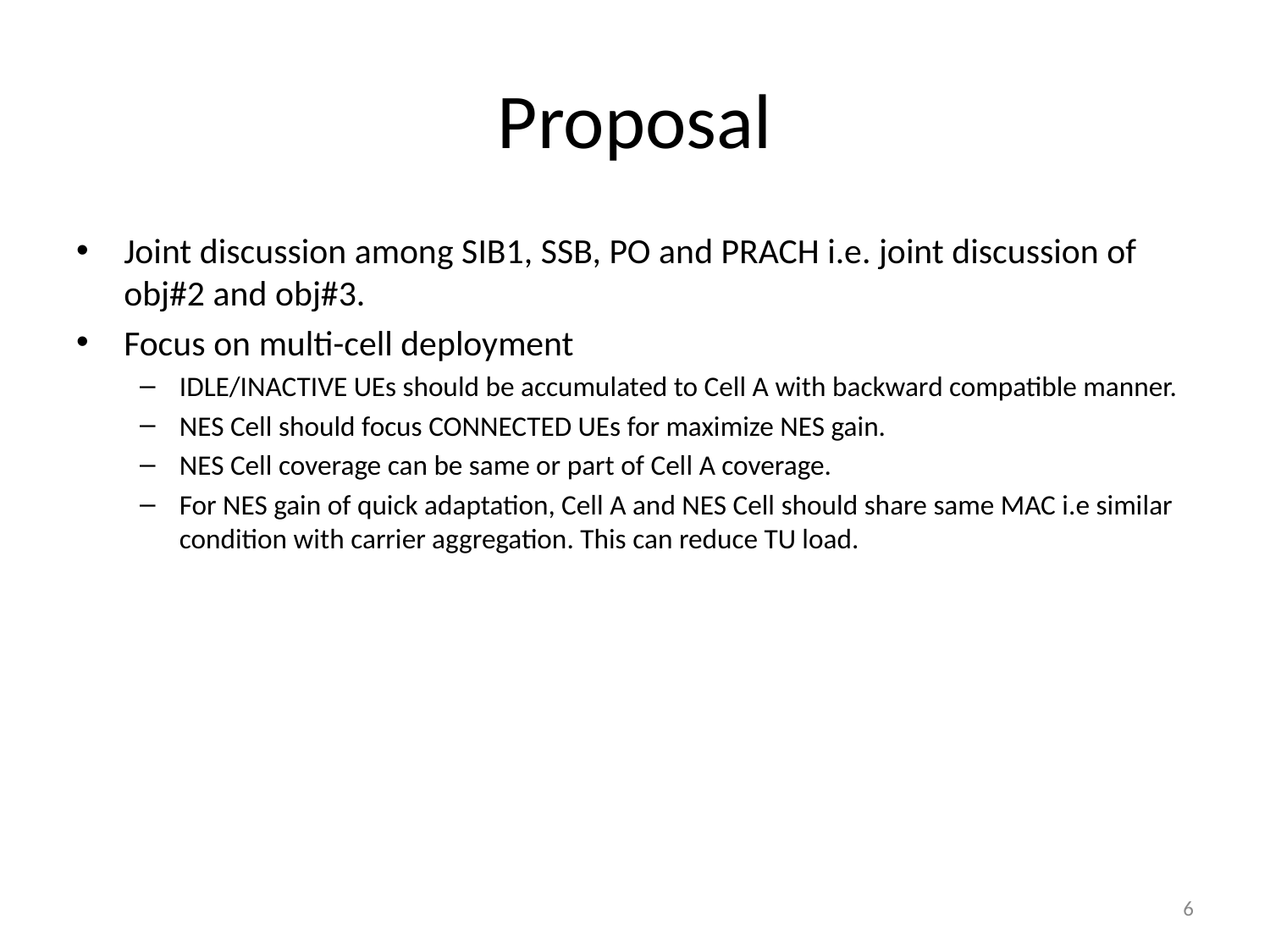

# Proposal
Joint discussion among SIB1, SSB, PO and PRACH i.e. joint discussion of obj#2 and obj#3.
Focus on multi-cell deployment
IDLE/INACTIVE UEs should be accumulated to Cell A with backward compatible manner.
NES Cell should focus CONNECTED UEs for maximize NES gain.
NES Cell coverage can be same or part of Cell A coverage.
For NES gain of quick adaptation, Cell A and NES Cell should share same MAC i.e similar condition with carrier aggregation. This can reduce TU load.

6